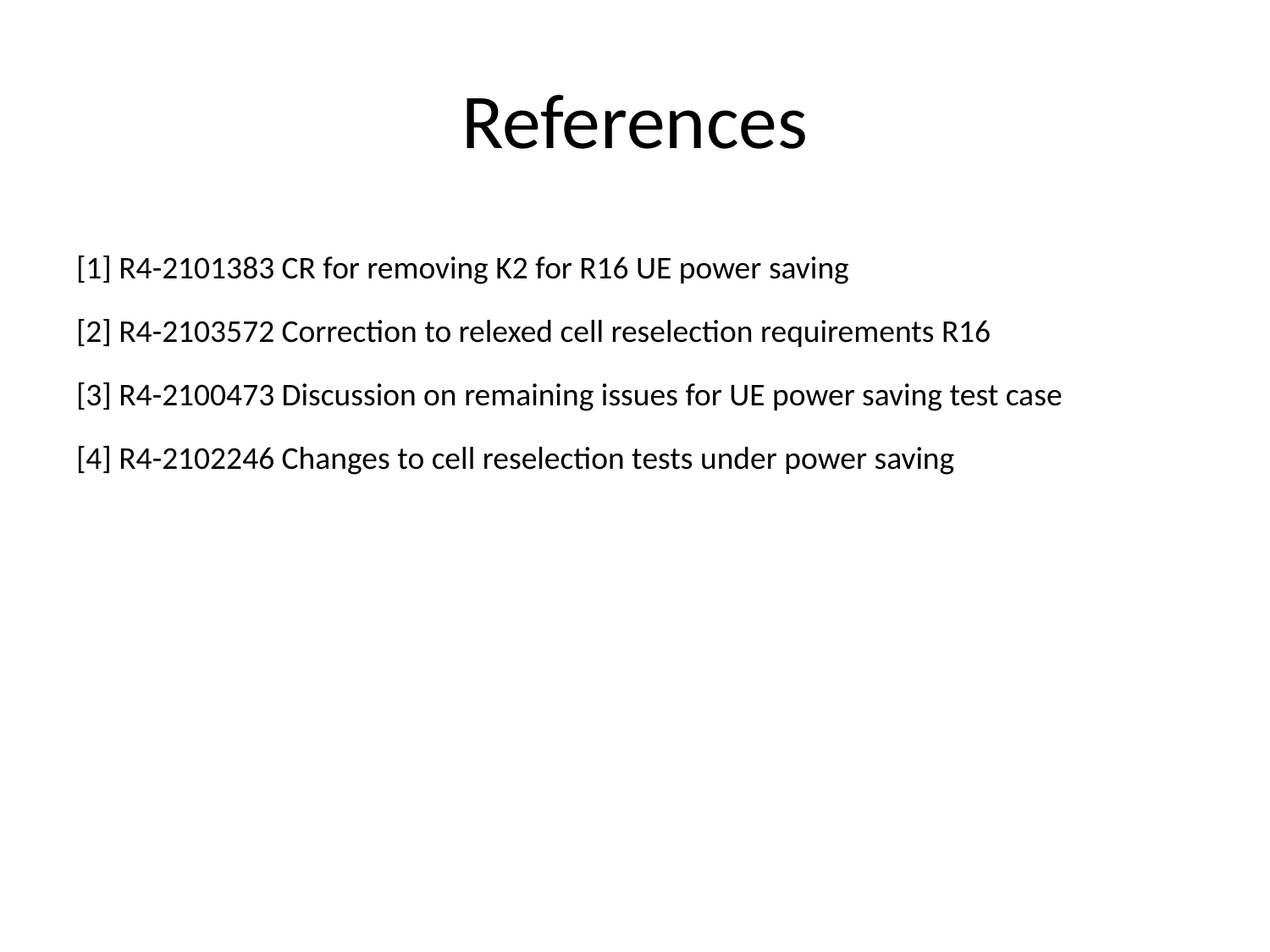

# References
[1] R4-2101383 CR for removing K2 for R16 UE power saving
[2] R4-2103572 Correction to relexed cell reselection requirements R16
[3] R4-2100473 Discussion on remaining issues for UE power saving test case
[4] R4-2102246 Changes to cell reselection tests under power saving